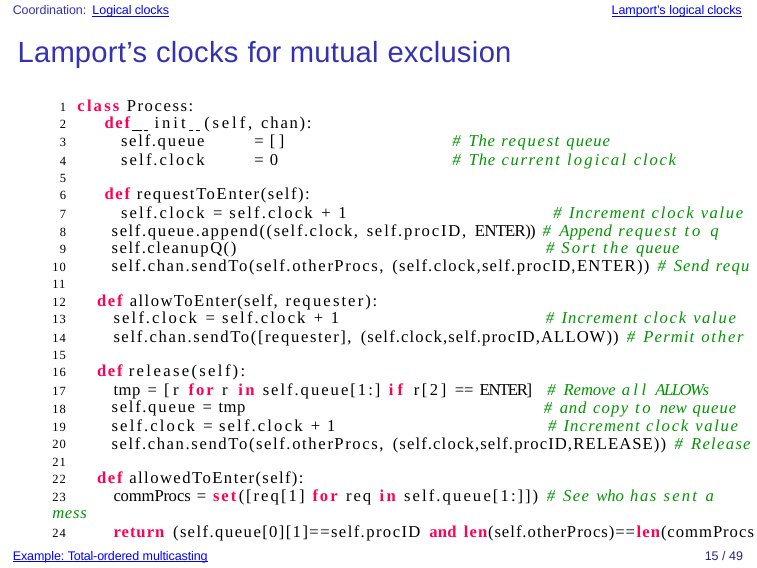

Coordination: Logical clocks
Lamport’s logical clocks
Lamport’s clocks for mutual exclusion
1  class Process:
2	def   init  (self, chan):
3	self.queue	= []
4	self.clock	= 0
5
6	def requestToEnter(self):
7	self.clock = self.clock + 1	# Increment clock value
8
9
10
11
12	def allowToEnter(self, requester):
13	self.clock = self.clock + 1	# Increment clock value
14	self.chan.sendTo([requester], (self.clock,self.procID,ALLOW)) # Permit other
15
16	def release(self):
17	tmp = [r for r in self.queue[1:] if r[2] == ENTER]  # Remove all ALLOWs
18
19
20
21
22	def allowedToEnter(self):
23	commProcs = set([req[1] for req in self.queue[1:]]) # See who has sent a mess
24	return (self.queue[0][1]==self.procID and len(self.otherProcs)==len(commProcs
# The request queue
# The current logical clock
self.queue.append((self.clock, self.procID, ENTER)) # Append request to q
self.cleanupQ()	# Sort the queue
self.chan.sendTo(self.otherProcs, (self.clock,self.procID,ENTER)) # Send requ
self.queue = tmp
self.clock = self.clock + 1
# and copy to new queue  # Increment clock value
self.chan.sendTo(self.otherProcs, (self.clock,self.procID,RELEASE)) # Release
Example: Total-ordered multicasting
15 / 49